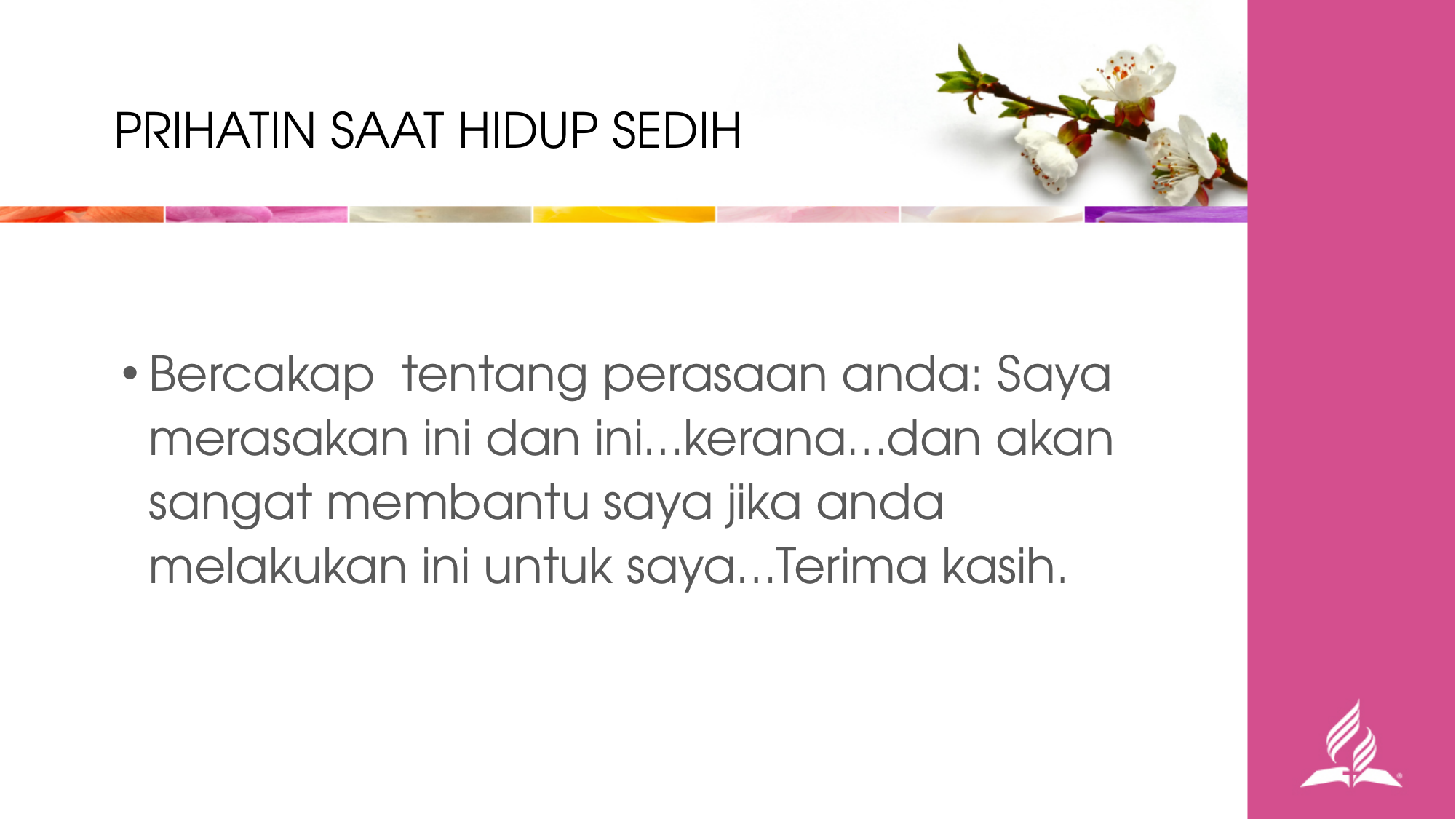

PRIHATIN SAAT HIDUP SEDIH
Bercakap  tentang perasaan anda: Saya merasakan ini dan ini…kerana…dan akan sangat membantu saya jika anda melakukan ini untuk saya…Terima kasih.